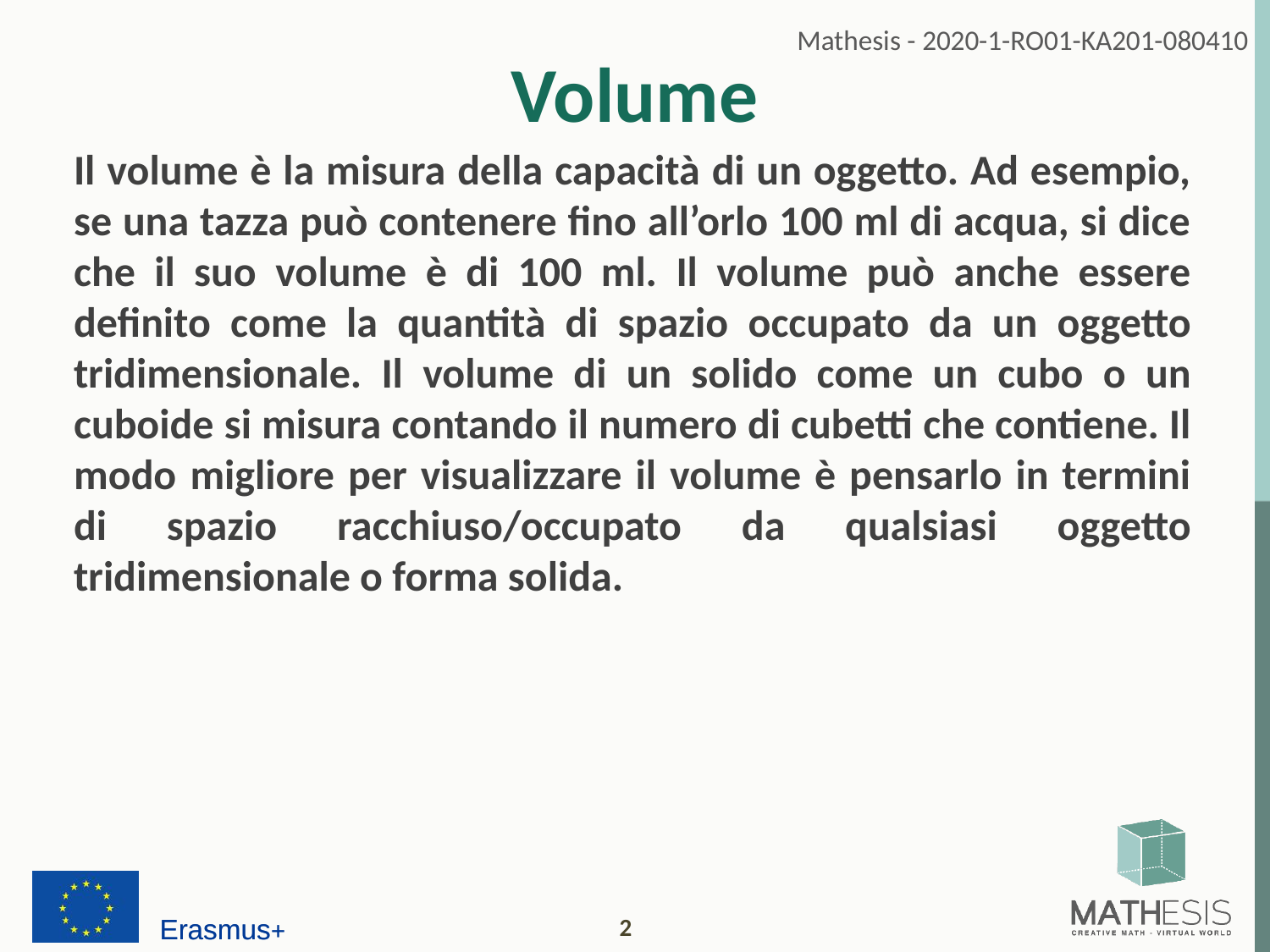

# Volume
Il volume è la misura della capacità di un oggetto. Ad esempio, se una tazza può contenere fino all’orlo 100 ml di acqua, si dice che il suo volume è di 100 ml. Il volume può anche essere definito come la quantità di spazio occupato da un oggetto tridimensionale. Il volume di un solido come un cubo o un cuboide si misura contando il numero di cubetti che contiene. Il modo migliore per visualizzare il volume è pensarlo in termini di spazio racchiuso/occupato da qualsiasi oggetto tridimensionale o forma solida.